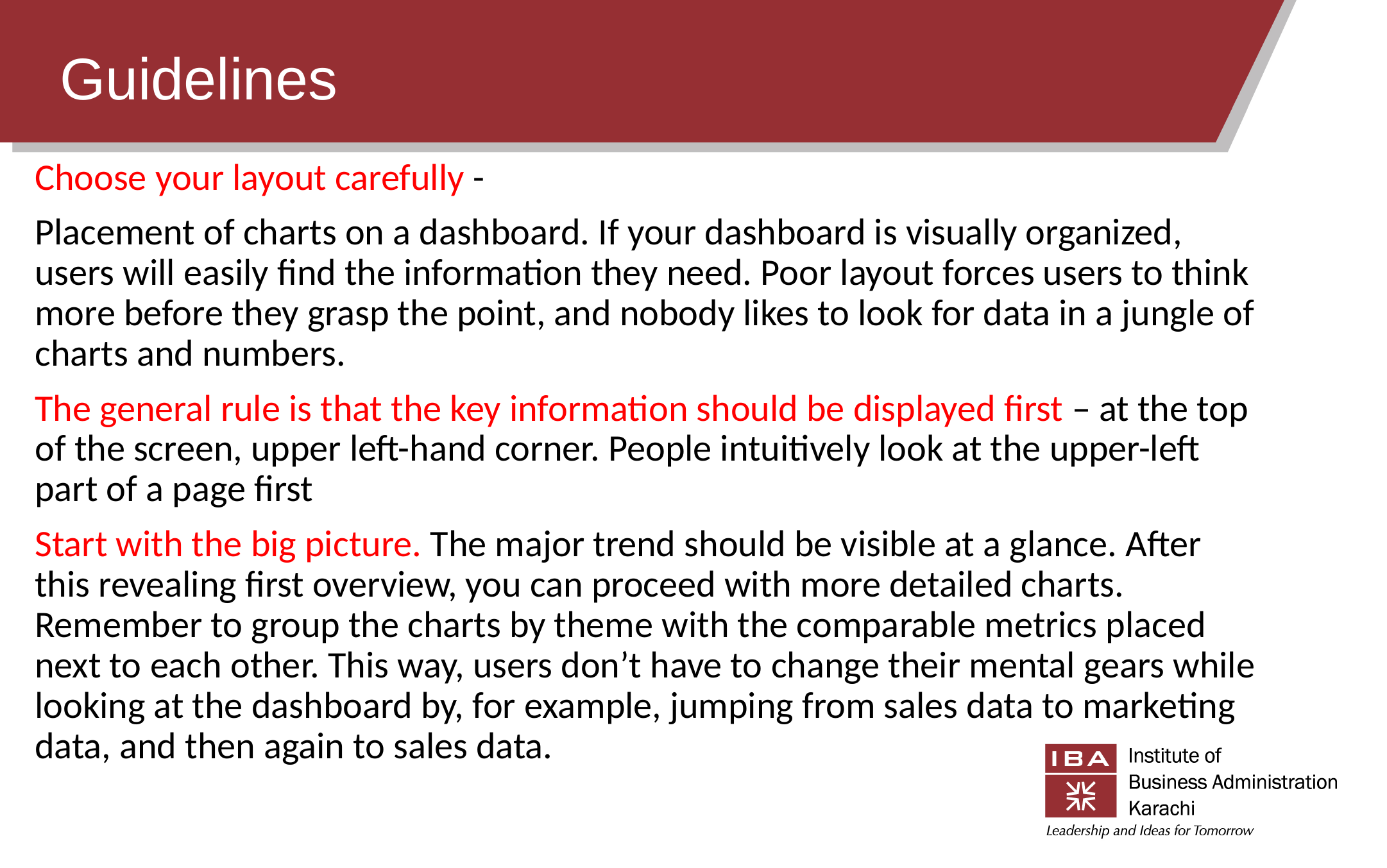

# Guidelines
Choose your layout carefully -
Placement of charts on a dashboard. If your dashboard is visually organized, users will easily find the information they need. Poor layout forces users to think more before they grasp the point, and nobody likes to look for data in a jungle of charts and numbers.
The general rule is that the key information should be displayed first – at the top of the screen, upper left-hand corner. People intuitively look at the upper-left part of a page first
Start with the big picture. The major trend should be visible at a glance. After this revealing first overview, you can proceed with more detailed charts. Remember to group the charts by theme with the comparable metrics placed next to each other. This way, users don’t have to change their mental gears while looking at the dashboard by, for example, jumping from sales data to marketing data, and then again to sales data.